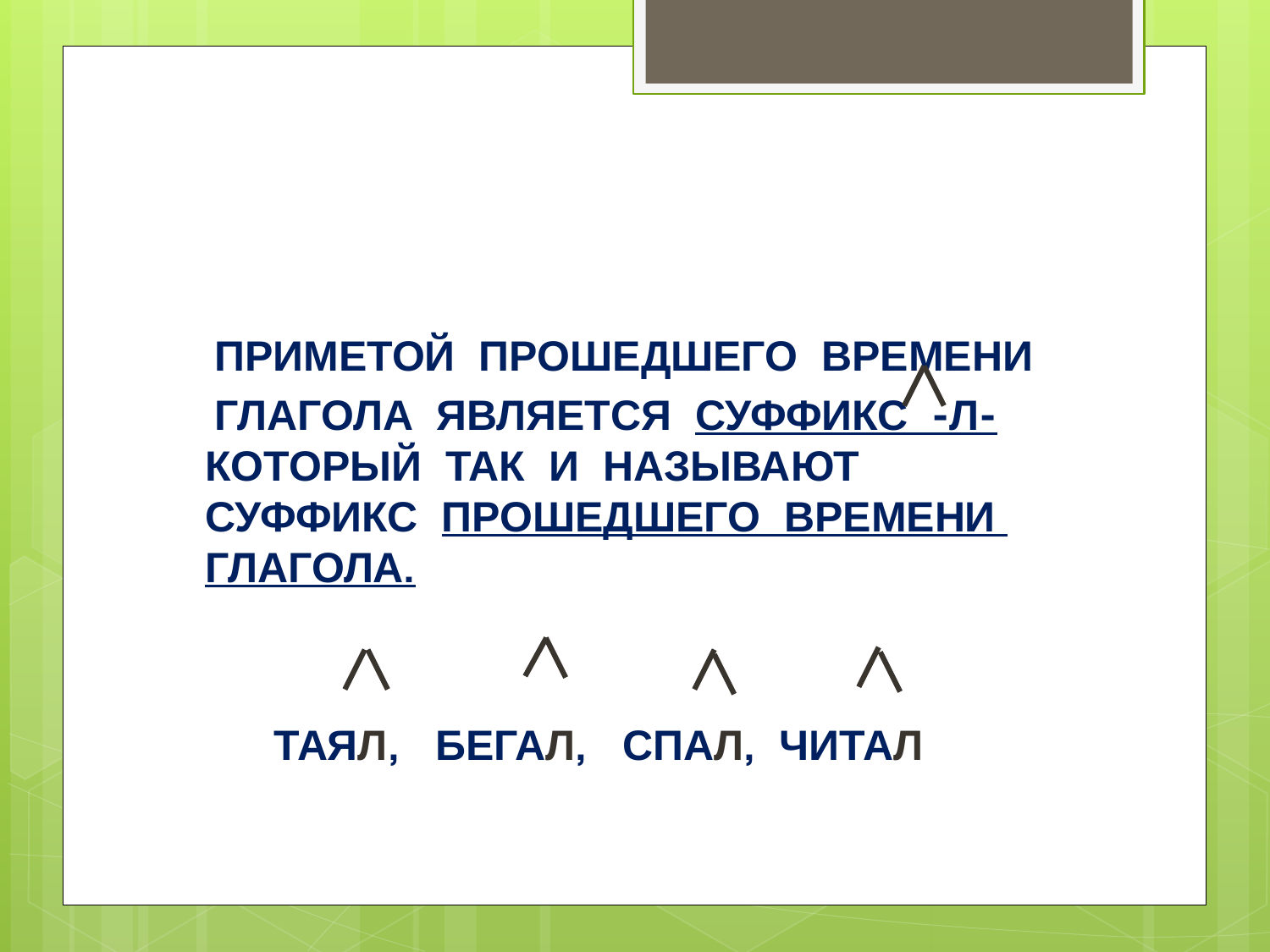

#
    ПРИМЕТОЙ  ПРОШЕДШЕГО  ВРЕМЕНИ
    ГЛАГОЛА  ЯВЛЯЕТСЯ  СУФФИКС  -Л- КОТОРЫЙ  ТАК  И  НАЗЫВАЮТ  СУФФИКС  ПРОШЕДШЕГО  ВРЕМЕНИ  ГЛАГОЛА.

         ТАЯЛ,   БЕГАЛ,   СПАЛ,  ЧИТАЛ